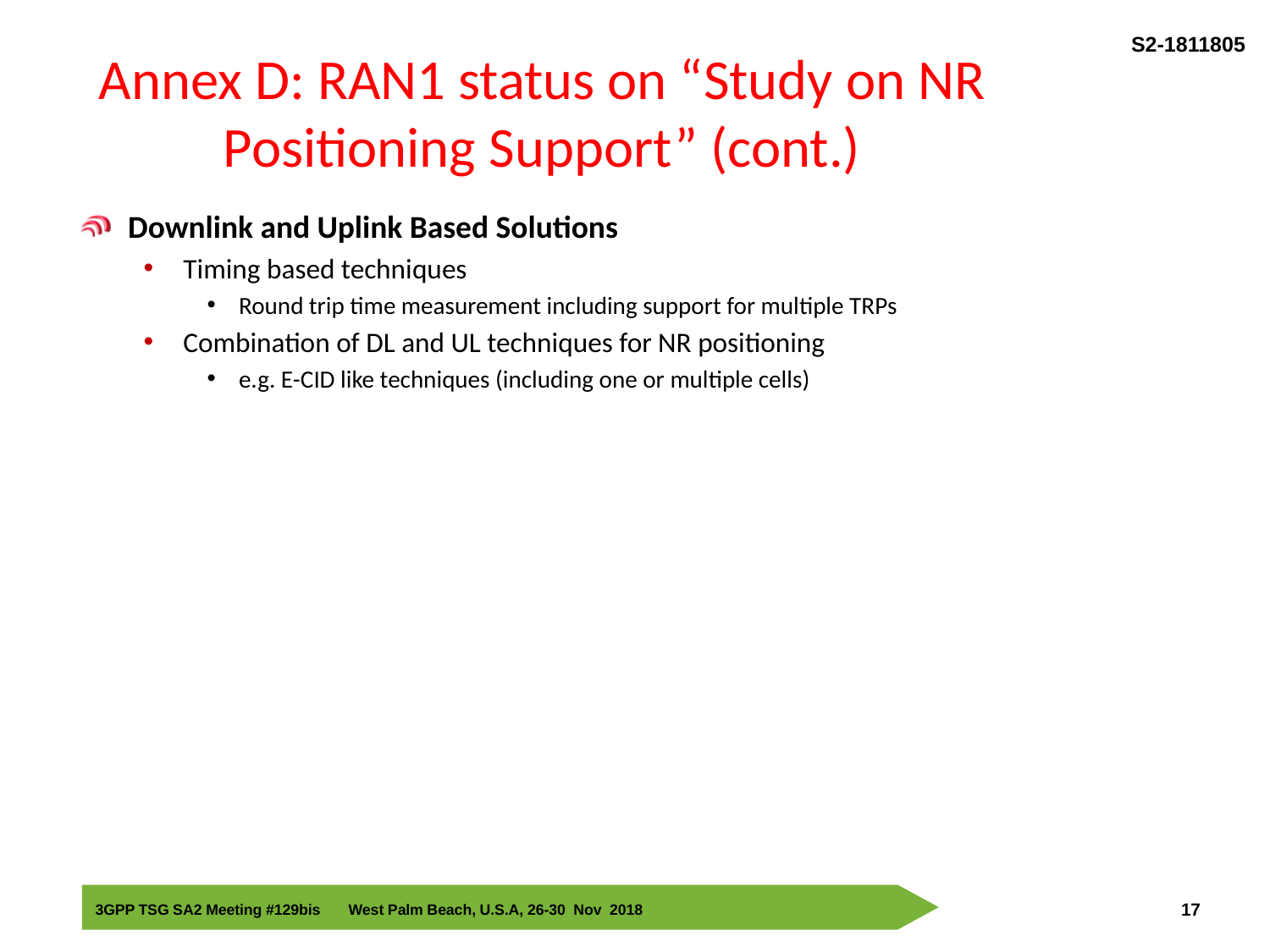

# Annex D: RAN1 status on “Study on NR Positioning Support” (cont.)
Downlink and Uplink Based Solutions
Timing based techniques
Round trip time measurement including support for multiple TRPs
Combination of DL and UL techniques for NR positioning
e.g. E-CID like techniques (including one or multiple cells)